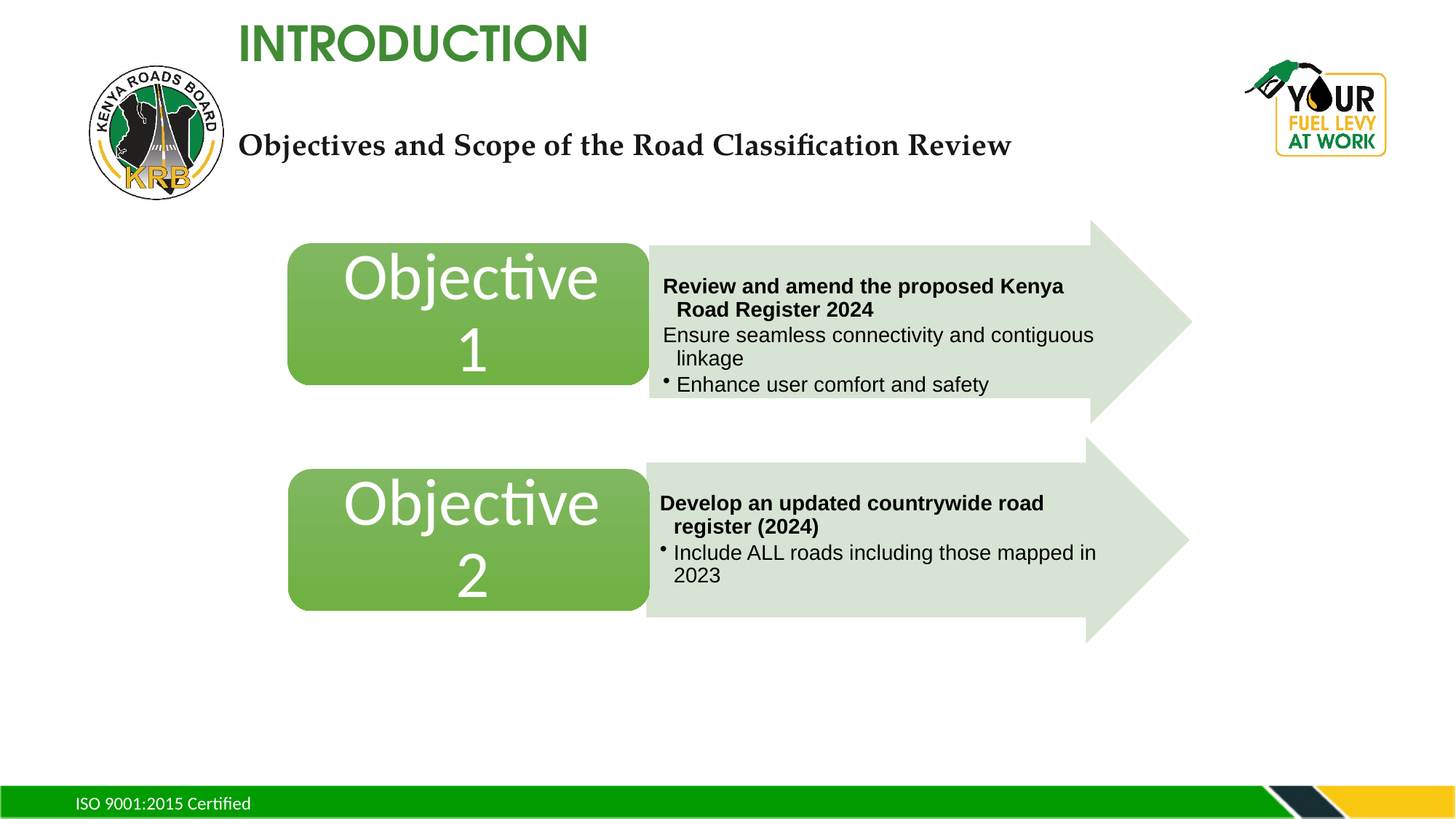

INTRODUCTION
Objectives and Scope of the Road Classification Review

Review and amend the proposed Kenya Road Register 2024
Ensure seamless connectivity and contiguous linkage
Enhance user comfort and safety
Objective 1

Develop an updated countrywide road register (2024)
Include ALL roads including those mapped in 2023
Objective 2